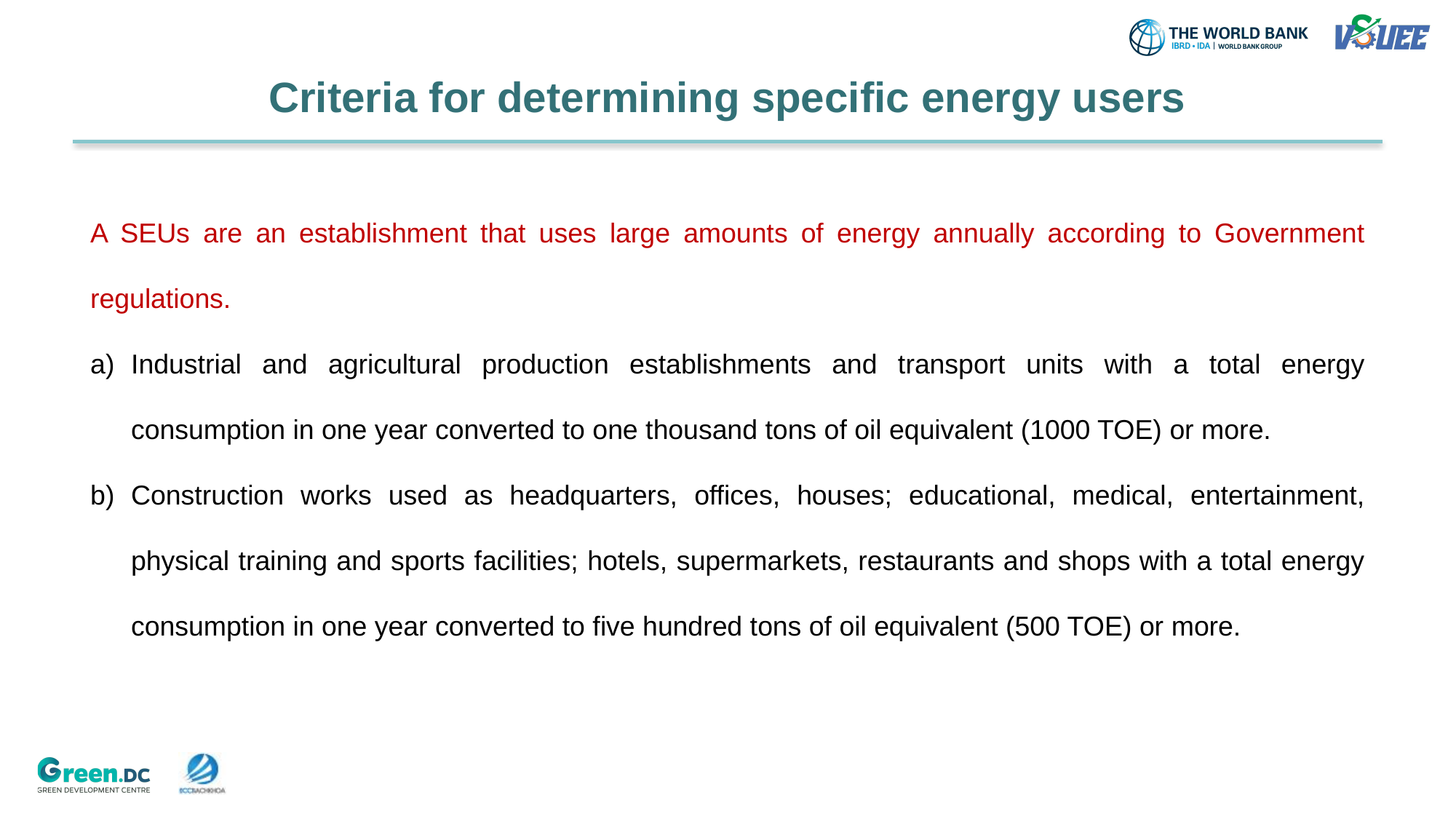

Criteria for determining specific energy users
A SEUs are an establishment that uses large amounts of energy annually according to Government regulations.
Industrial and agricultural production establishments and transport units with a total energy consumption in one year converted to one thousand tons of oil equivalent (1000 TOE) or more.
Construction works used as headquarters, offices, houses; educational, medical, entertainment, physical training and sports facilities; hotels, supermarkets, restaurants and shops with a total energy consumption in one year converted to five hundred tons of oil equivalent (500 TOE) or more.